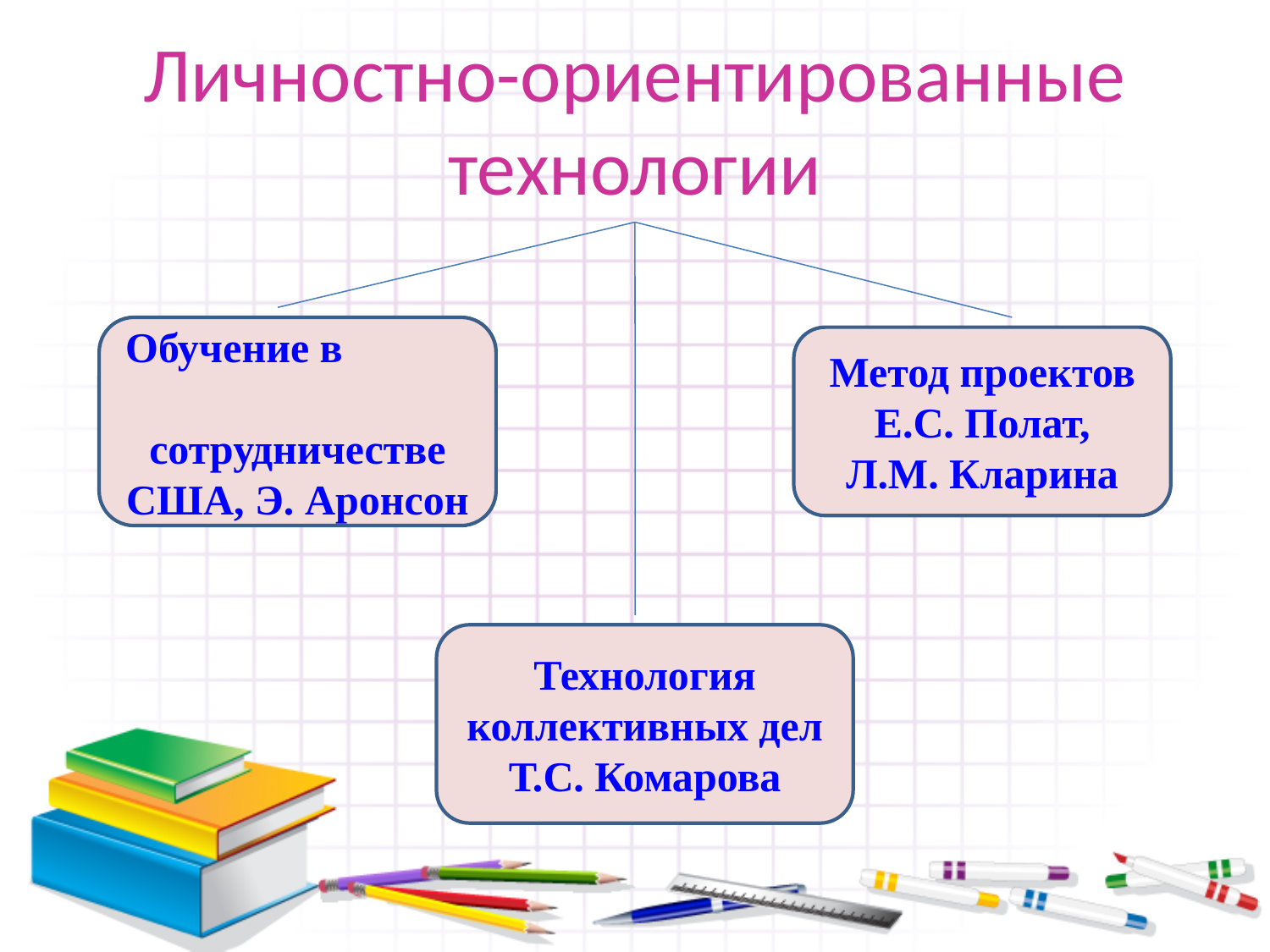

# Личностно-ориентированные технологии

Обучение в                                   сотрудничестве
США, Э. Аронсон
Метод проектов
Е.С. Полат,
Л.М. Кларина
Технология коллективных дел
Т.С. Комарова